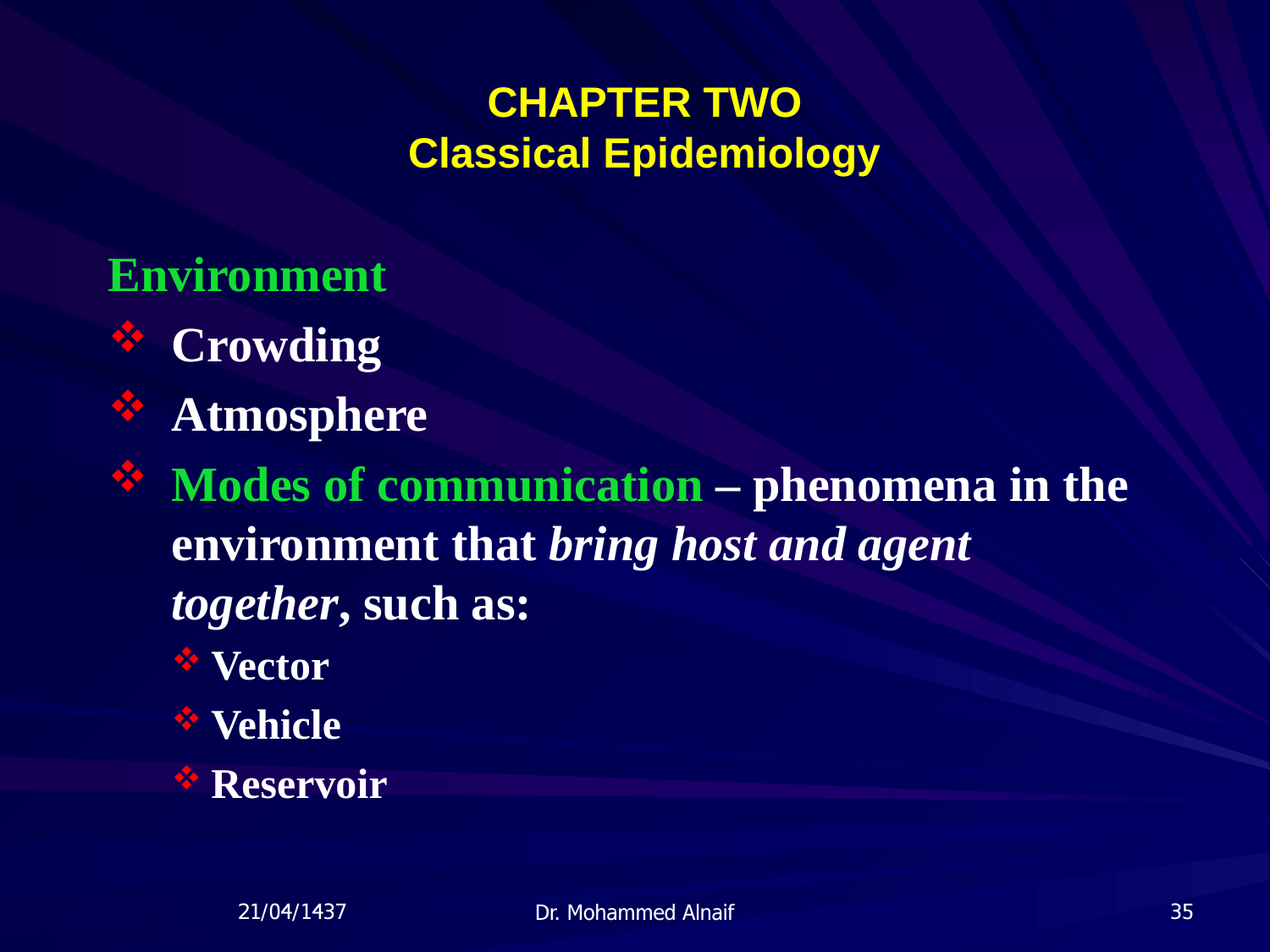

# CHAPTER TWO Classical Epidemiology
Environment
Crowding
Atmosphere
Modes of communication – phenomena in the environment that bring host and agent together, such as:
Vector
Vehicle
Reservoir

21/04/1437
35
Dr. Mohammed Alnaif